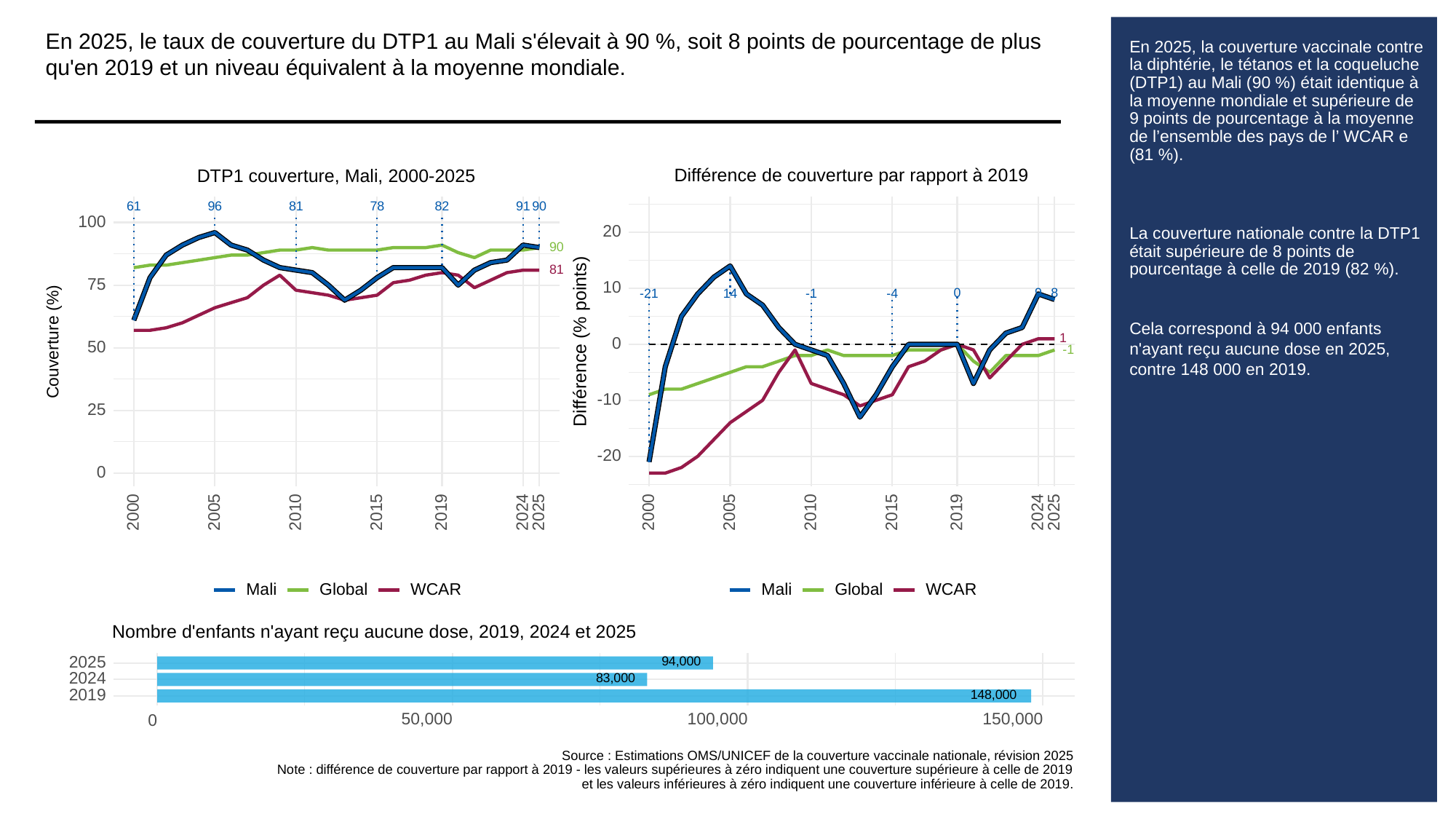

En 2025, le taux de couverture du DTP1 au Mali s'élevait à 90 %, soit 8 points de pourcentage de plus qu'en 2019 et un niveau équivalent à la moyenne mondiale.
# En 2025, la couverture vaccinale contre la diphtérie, le tétanos et la coqueluche (DTP1) au Mali (90 %) était identique à la moyenne mondiale et supérieure de 9 points de pourcentage à la moyenne de l’ensemble des pays de l’ WCAR e (81 %).

La couverture nationale contre la DTP1 était supérieure de 8 points de pourcentage à celle de 2019 (82 %).

Cela correspond à 94 000 enfants n'ayant reçu aucune dose en 2025, contre 148 000 en 2019.

Différence de couverture par rapport à 2019
DTP1 couverture, Mali, 2000-2025

61
96
81
78
82
91
90

100

20

90

81

75
10

0
9
8
-21
14
-1
-4

Différence (% points)
Couverture (%)
1
0

50

-1

-10

25

-20

0

2000
2005
2010
2015
2019
2024
2025
2000
2005
2010
2015
2019
2024
2025
Global
WCAR
Global
WCAR
Mali
Mali

Nombre d'enfants n'ayant reçu aucune dose, 2019, 2024 et 2025

94,000
2025

83,000
2024

148,000
2019

50,000
100,000
150,000
0
Source : Estimations OMS/UNICEF de la couverture vaccinale nationale, révision 2025
Note : différence de couverture par rapport à 2019 - les valeurs supérieures à zéro indiquent une couverture supérieure à celle de 2019
et les valeurs inférieures à zéro indiquent une couverture inférieure à celle de 2019.